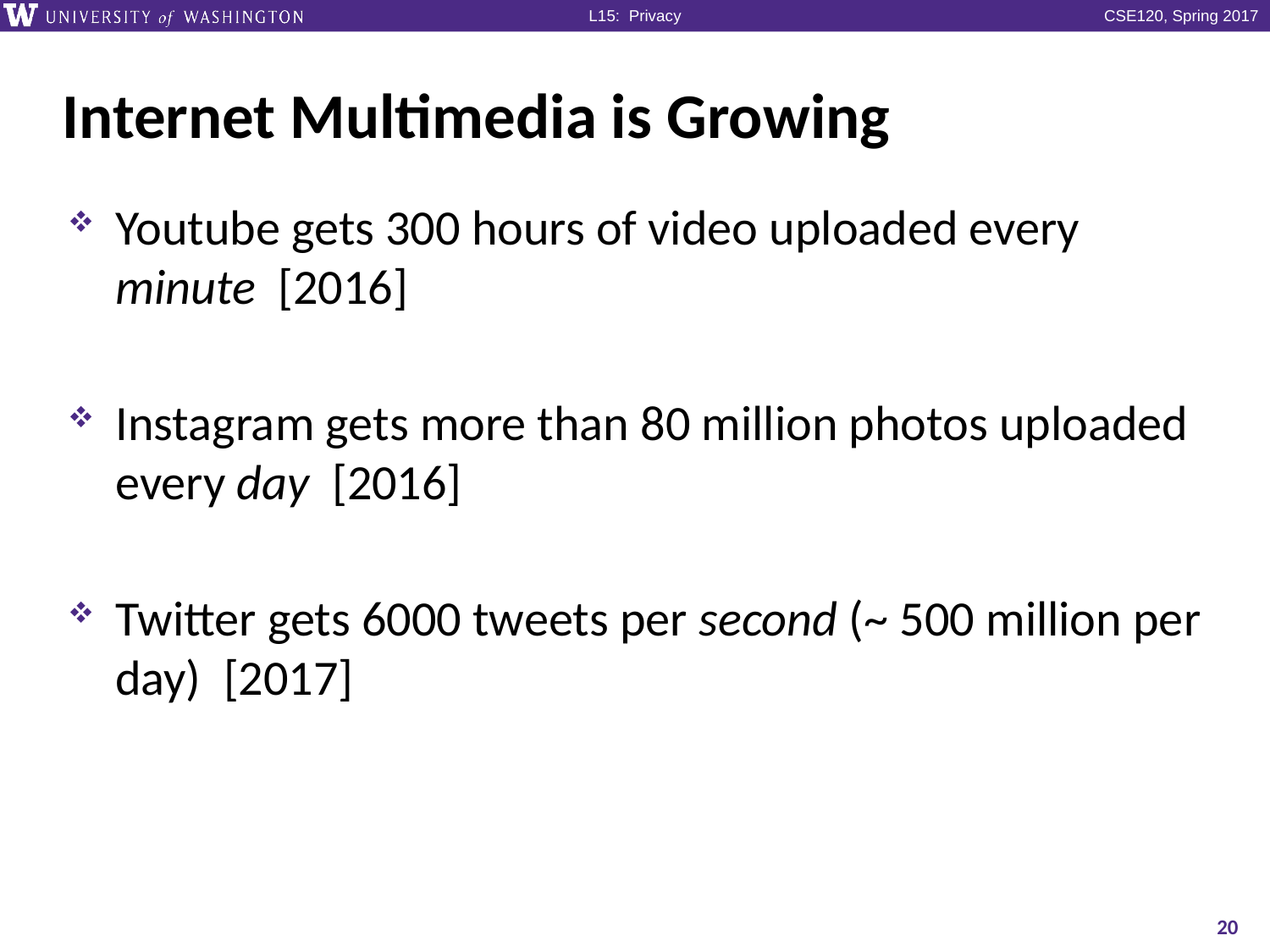

# Internet Multimedia is Growing
Youtube gets 300 hours of video uploaded every minute  [2016]

Instagram gets more than 80 million photos uploaded every day  [2016]

Twitter gets 6000 tweets per second (~ 500 million per day)  [2017]
20